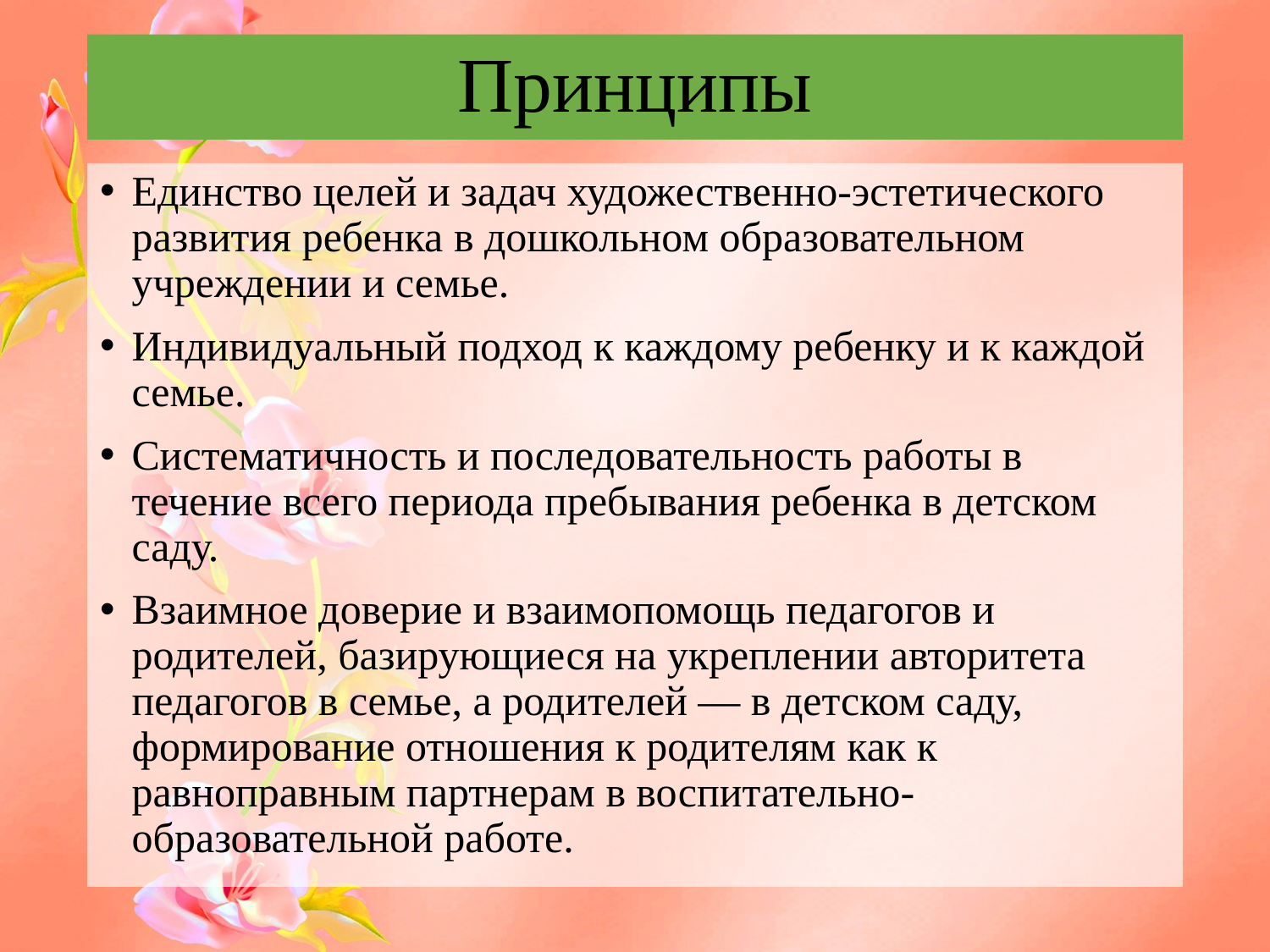

# Принципы
Единство целей и задач художественно-эстетического развития ребенка в дошкольном образовательном учреждении и семье.
Индивидуальный подход к каждому ребенку и к каждой семье.
Систематичность и последовательность работы в течение всего периода пребывания ребенка в детском саду.
Взаимное доверие и взаимопомощь педагогов и родителей, базирующиеся на укреплении авторитета педагогов в семье, а родителей — в детском саду, формирование отношения к родителям как к равноправным партнерам в воспитательно-образовательной работе.